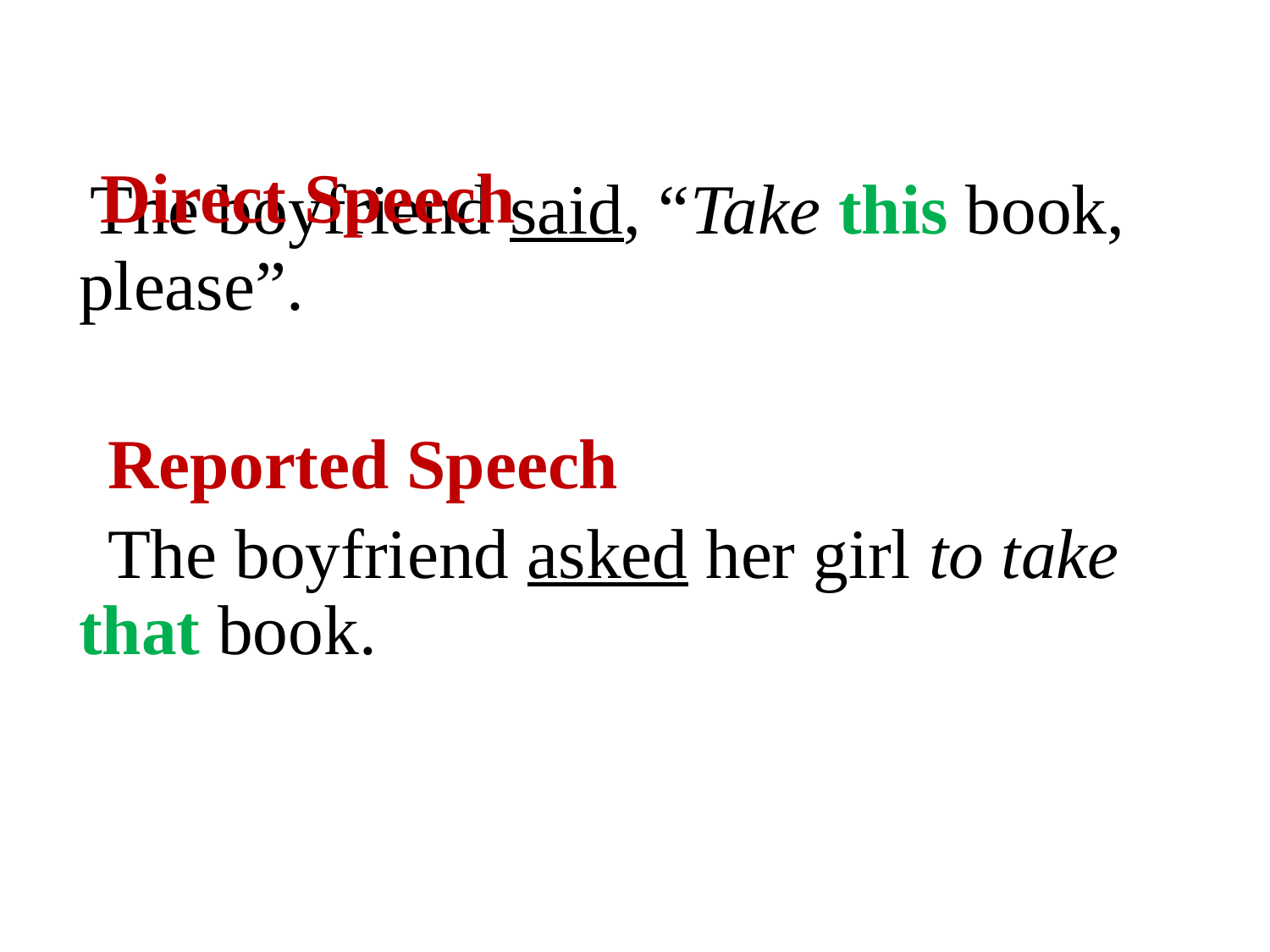

#

  The boyfriend said, “Take this book, please”.

   Reported Speech
   The boyfriend asked her girl to take that book.

Direct Speech